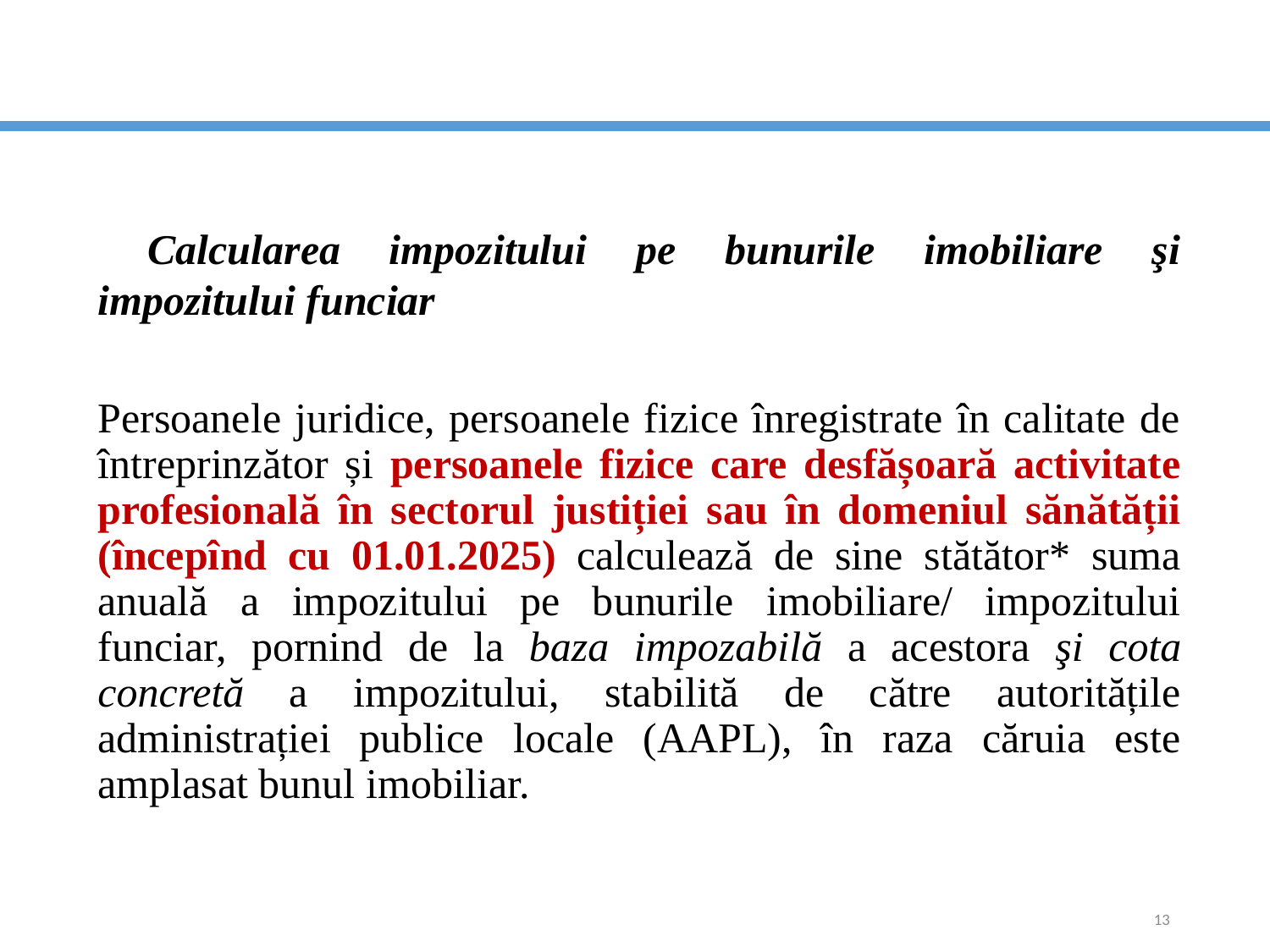

Calcularea impozitului pe bunurile imobiliare şi impozitului funciar

Persoanele juridice, persoanele fizice înregistrate în calitate de întreprinzător și persoanele fizice care desfășoară activitate profesională în sectorul justiției sau în domeniul sănătății (începînd cu 01.01.2025) calculează de sine stătător* suma anuală a impozitului pe bunurile imobiliare/ impozitului funciar, pornind de la baza impozabilă a acestora şi cota concretă a impozitului, stabilită de către autoritățile administrației publice locale (AAPL), în raza căruia este amplasat bunul imobiliar.

13